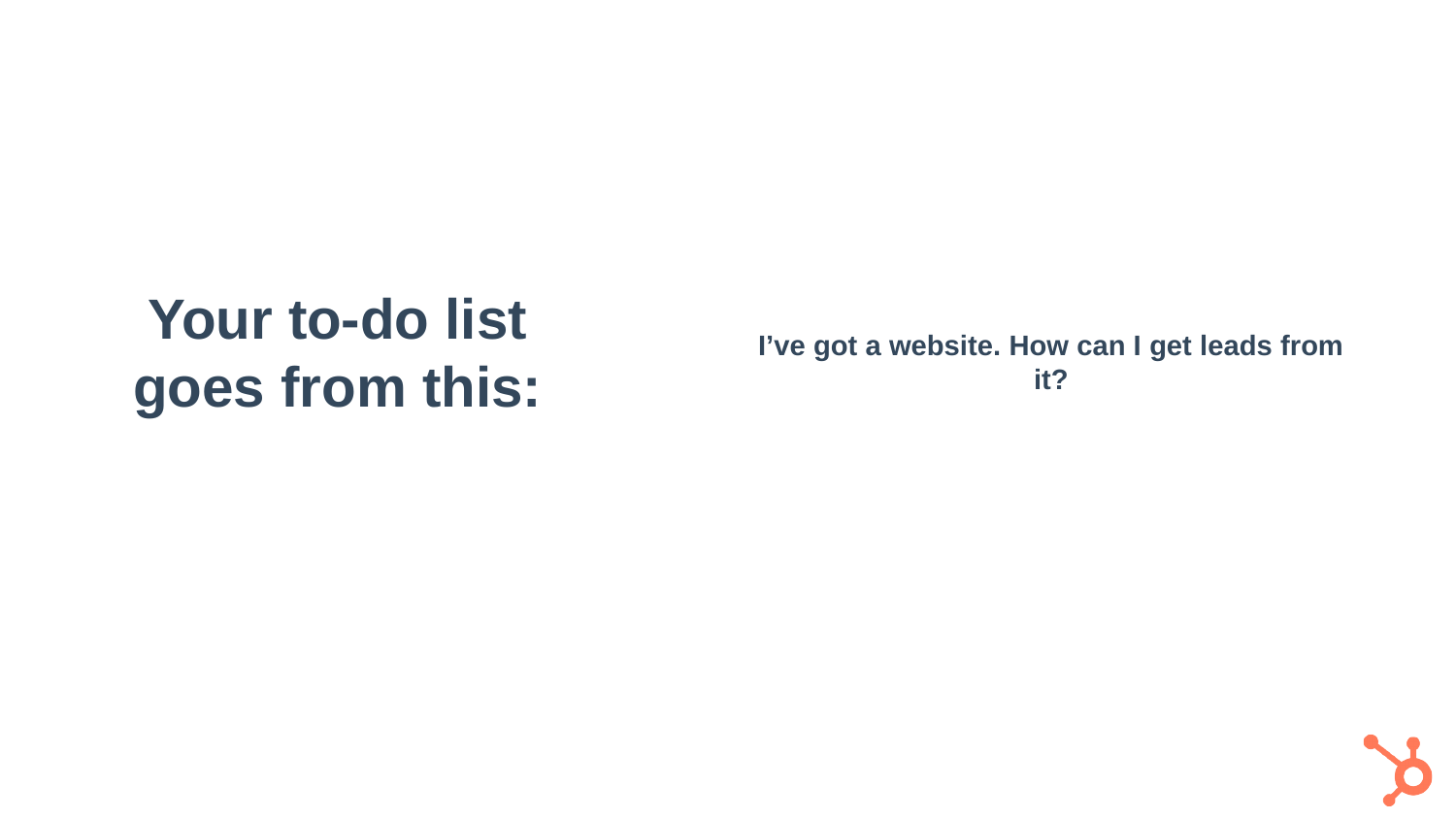

# Your to-do list goes from this:
I’ve got a website. How can I get leads from it?